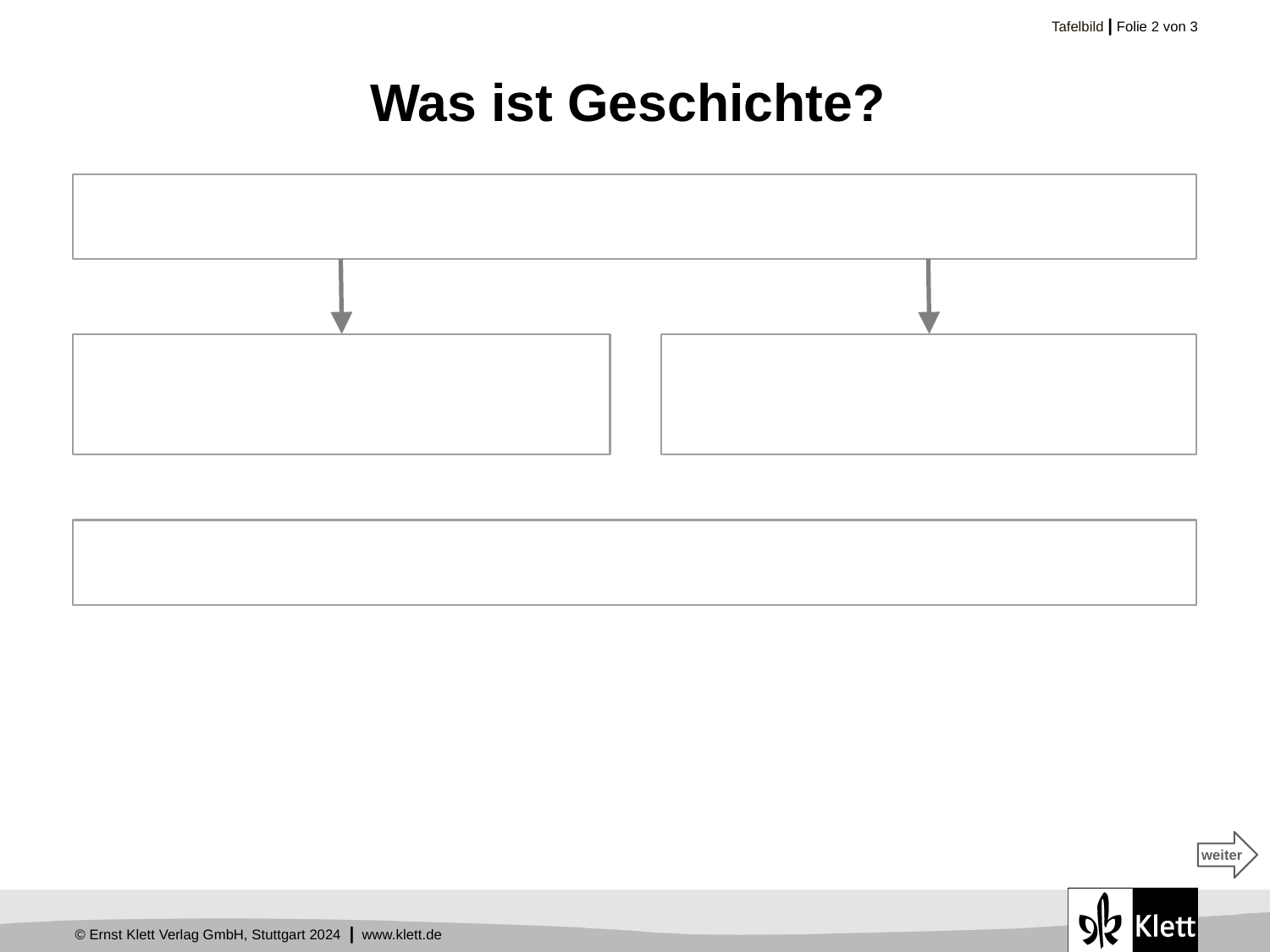

# Was ist Geschichte?

weiter
weiter
weiter